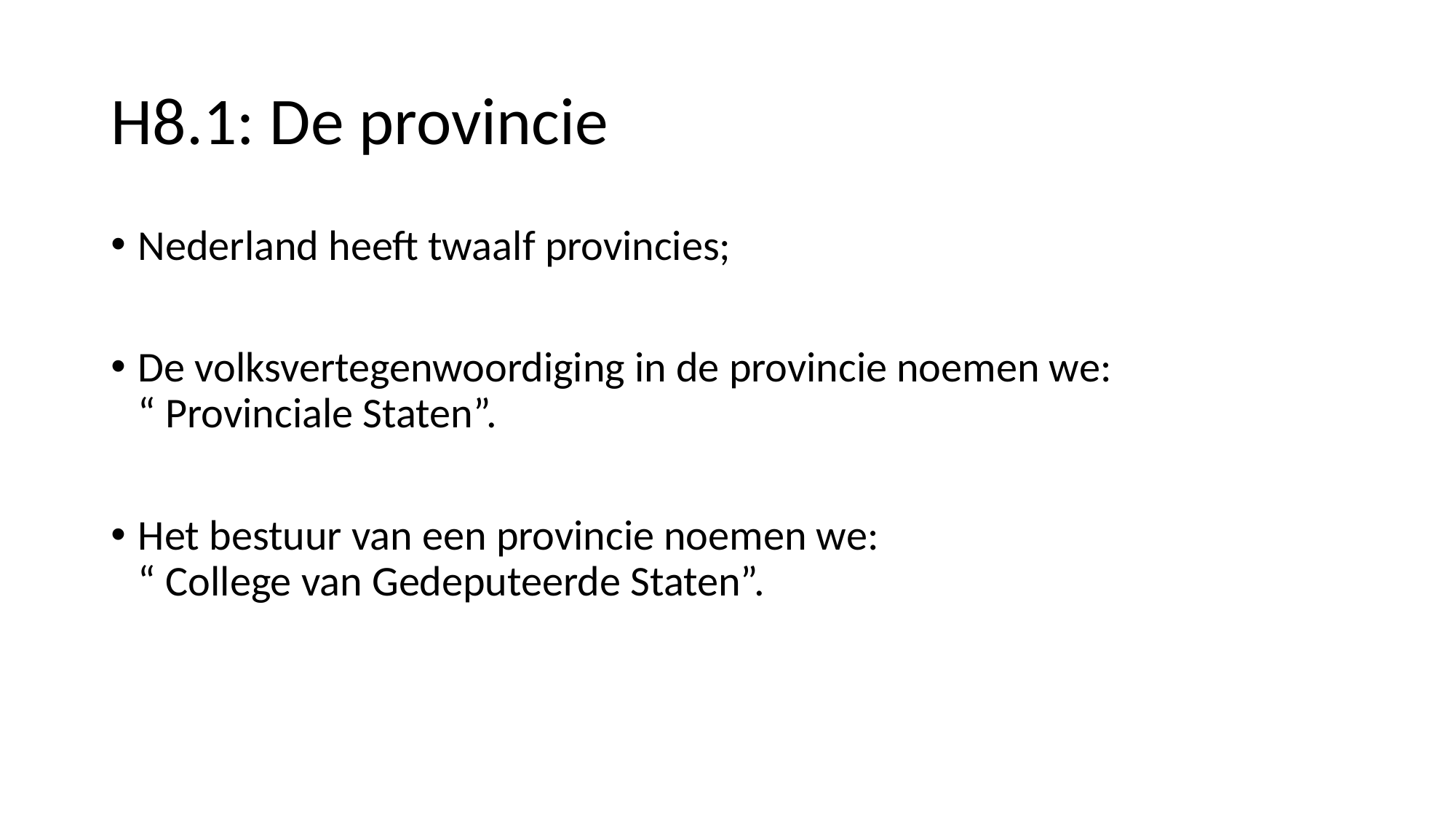

# H8.1: De provincie
Nederland heeft twaalf provincies;

De volksvertegenwoordiging in de provincie noemen we:
“ Provinciale Staten”.

Het bestuur van een provincie noemen we:
“ College van Gedeputeerde Staten”.